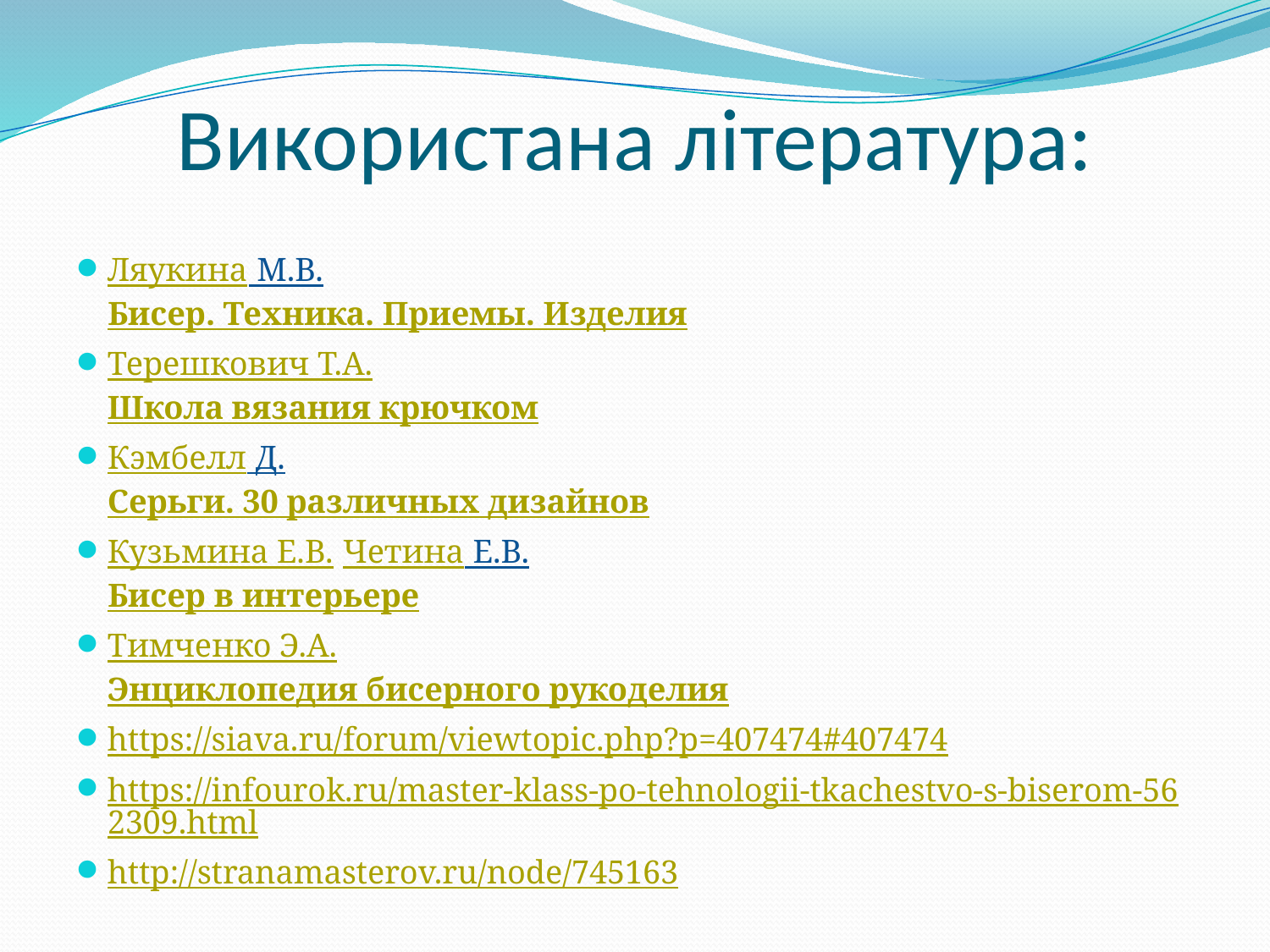

# Використана література:

Ляукина М.В. 
Бисер. Техника. Приемы. Изделия
Терешкович Т.А. 
Школа вязания крючком
Кэмбелл Д. 
Серьги. 30 различных дизайнов
Кузьмина Е.В. Четина Е.В. 
Бисер в интерьере
Тимченко Э.А. 
Энциклопедия бисерного рукоделия
https://siava.ru/forum/viewtopic.php?p=407474#407474
https://infourok.ru/master-klass-po-tehnologii-tkachestvo-s-biserom-562309.html
http://stranamasterov.ru/node/745163